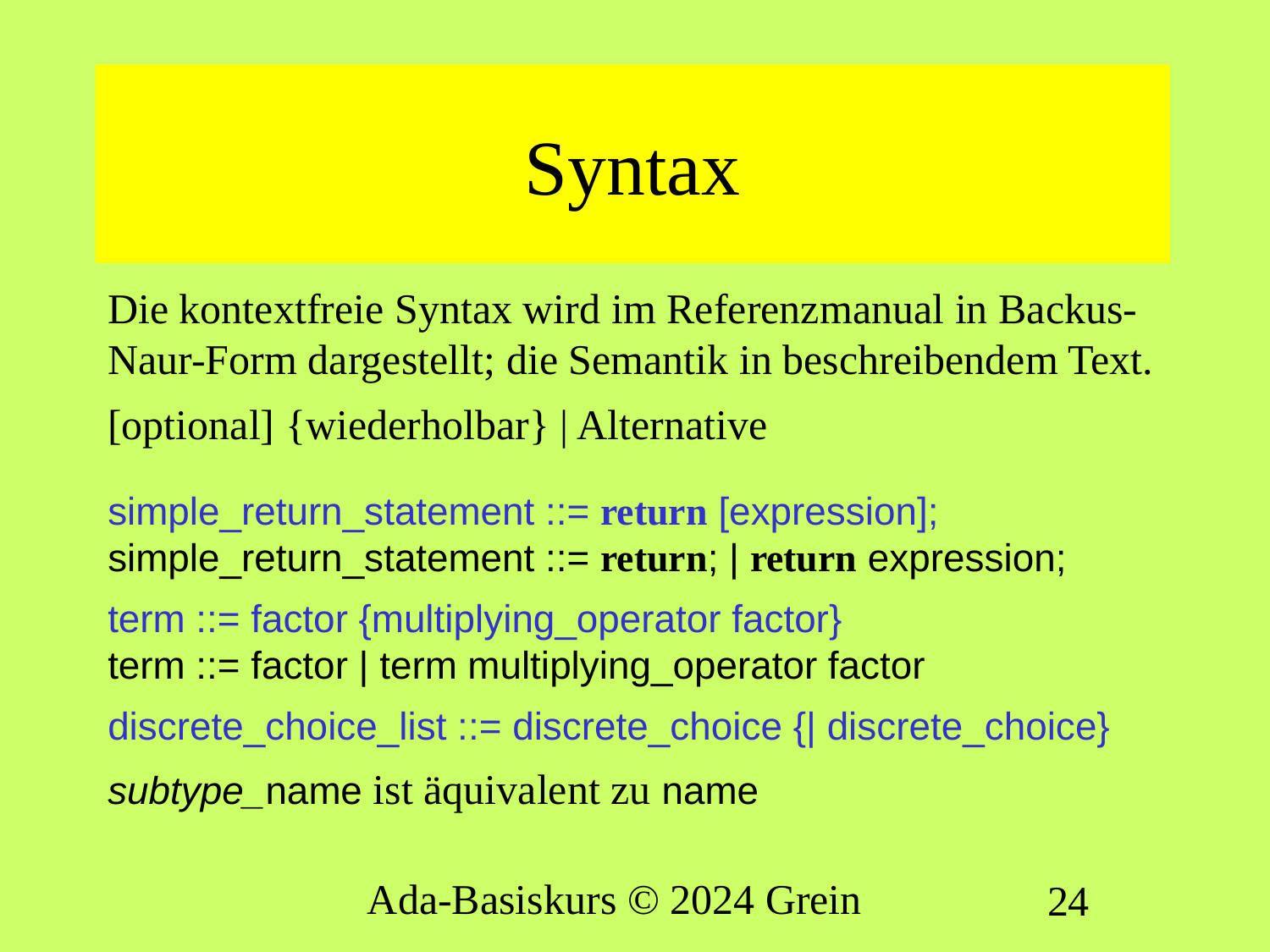

# Syntax
Die kontextfreie Syntax wird im Referenzmanual in Backus-Naur-Form dargestellt; die Semantik in beschreibendem Text.
[optional] {wiederholbar} | Alternative

simple_return_statement ::= return [expression];
simple_return_statement ::= return; | return expression;
term ::= factor {multiplying_operator factor}
term ::= factor | term multiplying_operator factor
discrete_choice_list ::= discrete_choice {| discrete_choice}
subtype_name ist äquivalent zu name
Ada-Basiskurs © 2024 Grein
24